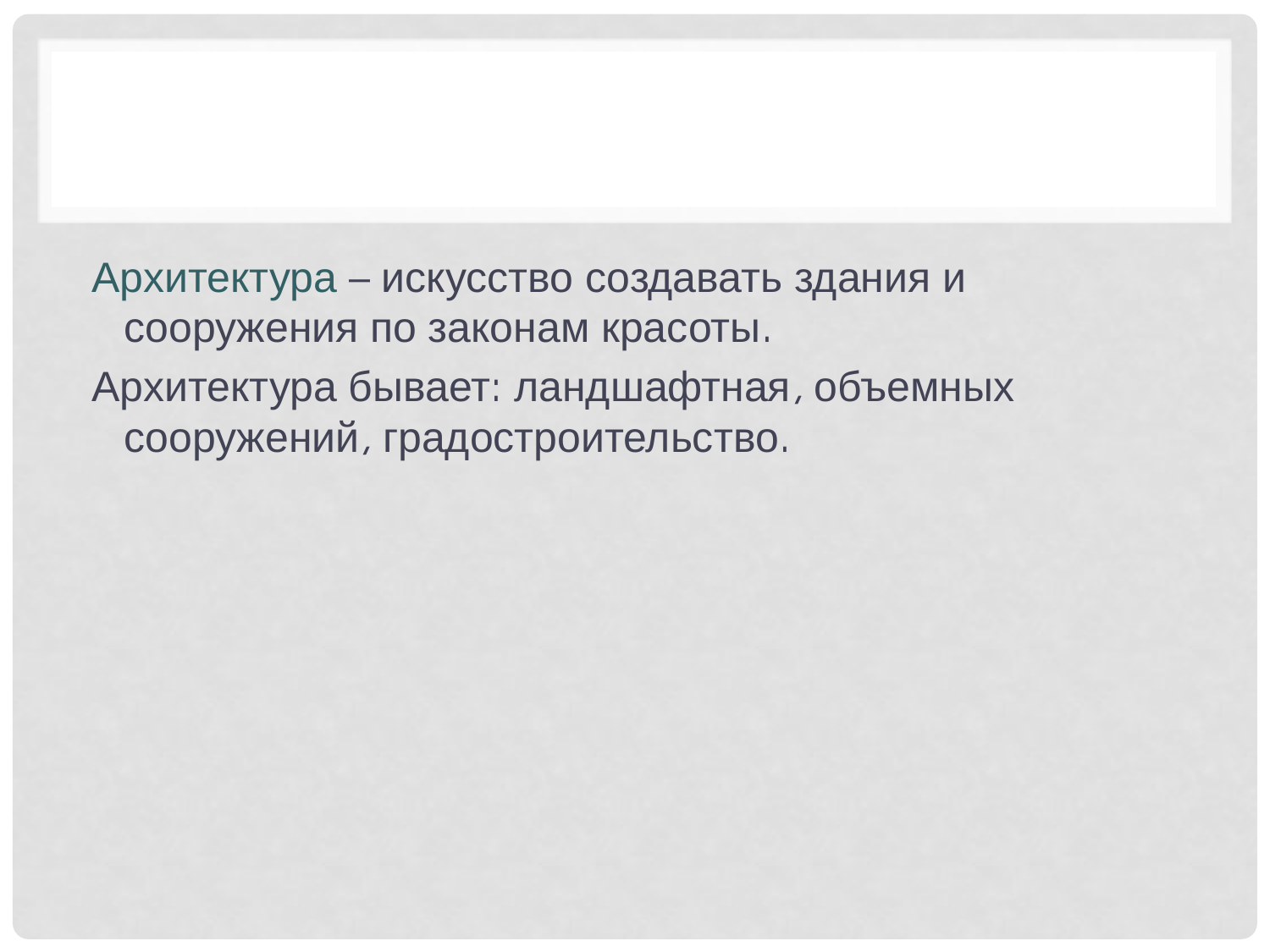

#
Архитектура – искусство создавать здания и сооружения по законам красоты.
Архитектура бывает: ландшафтная, объемных сооружений, градостроительство.